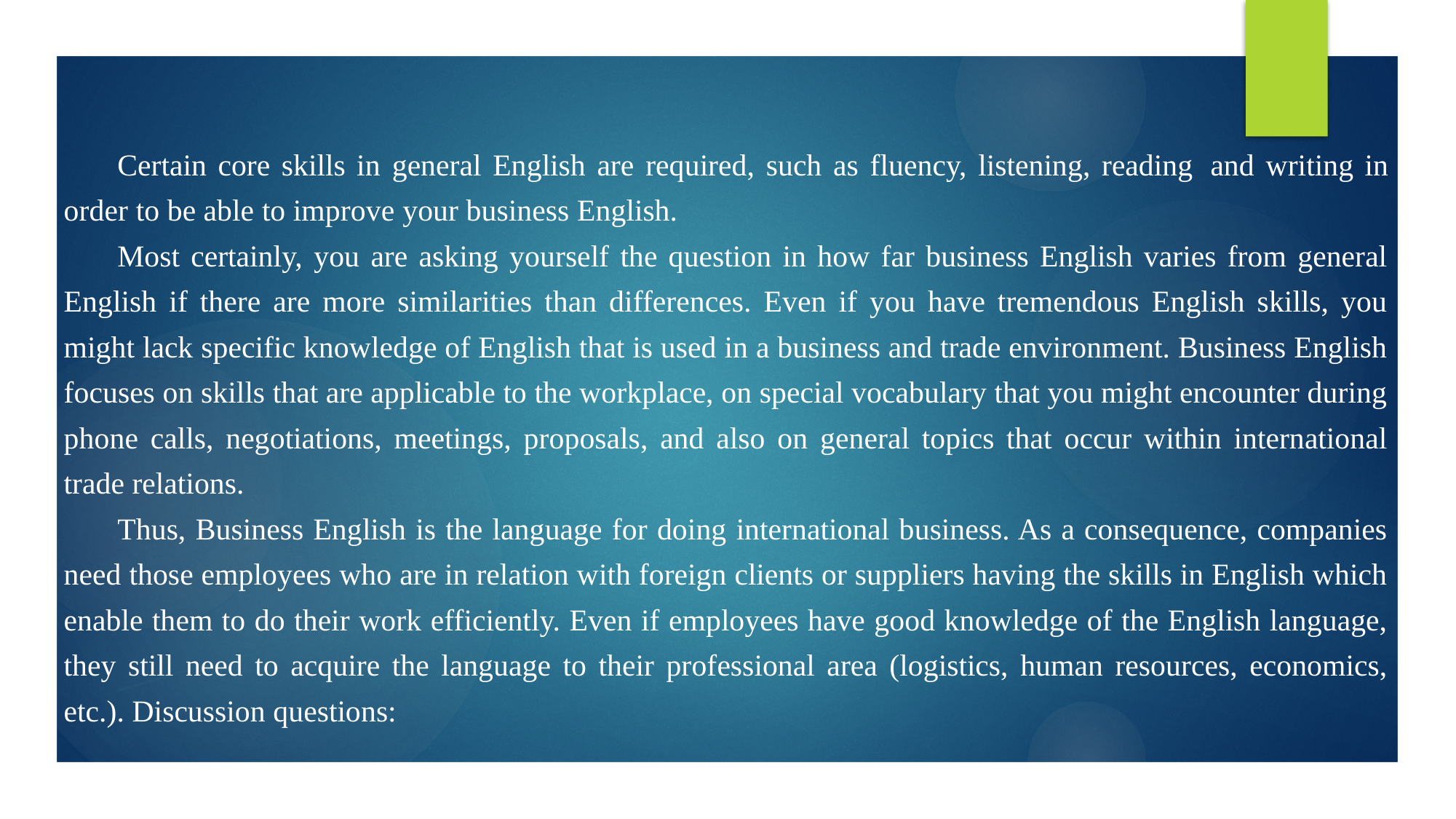

Certain core skills in general English are required, such as fluency, listening, reading and writing in order to be able to improve your business English.
Most certainly, you are asking yourself the question in how far business English varies from general English if there are more similarities than differences. Even if you have tremendous English skills, you might lack specific knowledge of English that is used in a business and trade environment. Business English focuses on skills that are applicable to the workplace, on special vocabulary that you might encounter during phone calls, negotiations, meetings, proposals, and also on general topics that occur within international trade relations.
Thus, Business English is the language for doing international business. As a consequence, companies need those employees who are in relation with foreign clients or suppliers having the skills in English which enable them to do their work efficiently. Even if employees have good knowledge of the English language, they still need to acquire the language to their professional area (logistics, human resources, economics, etc.). Discussion questions: